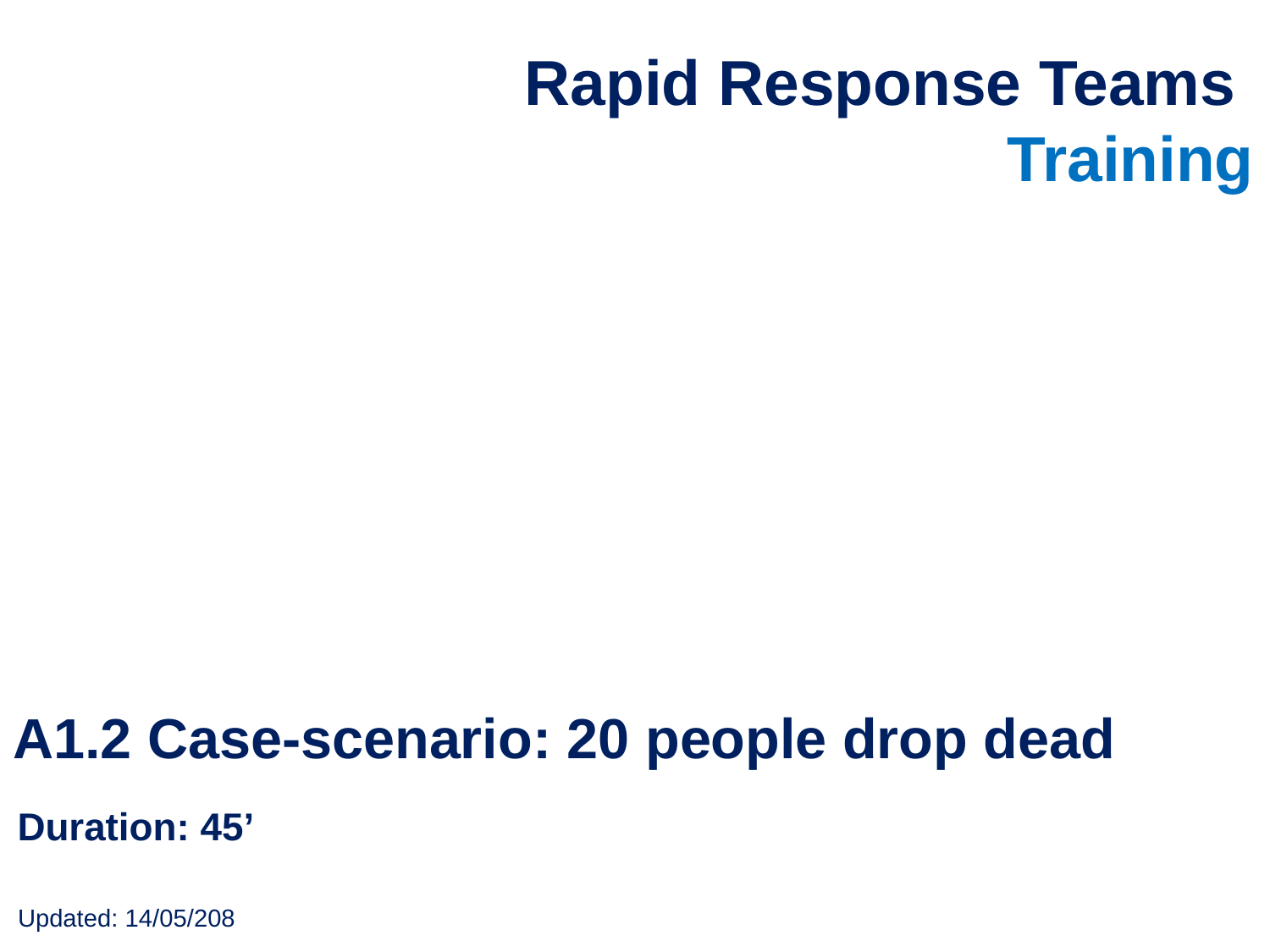

# Rapid Response Teams Training
A1.2 Case-scenario: 20 people drop dead
Duration: 45’
Updated: 14/05/208